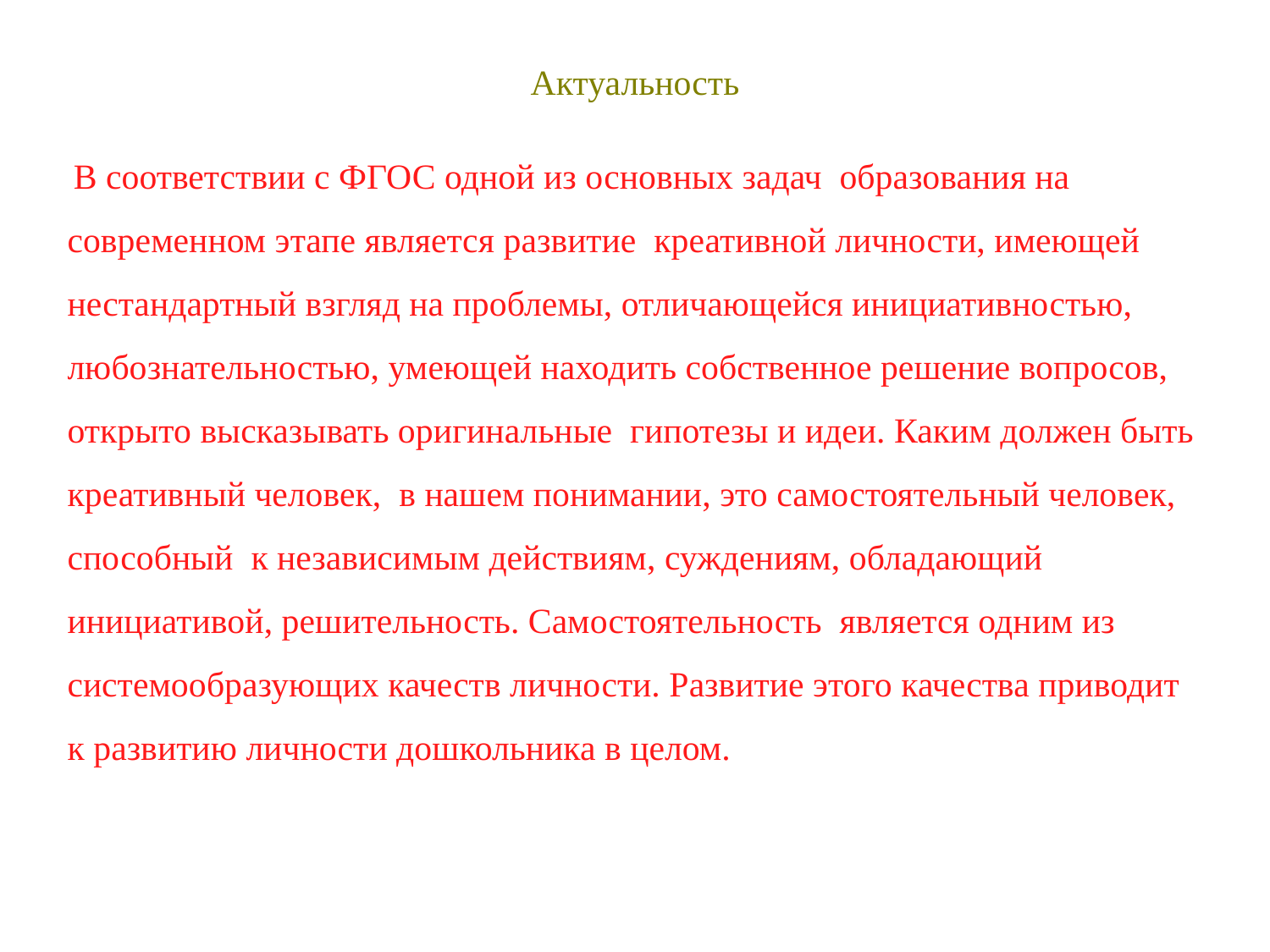

Актуальность
 В соответствии с ФГОС одной из основных задач  образования на
современном этапе является развитие  креативной личности, имеющей
нестандартный взгляд на проблемы, отличающейся инициативностью,
любознательностью, умеющей находить собственное решение вопросов,
открыто высказывать оригинальные  гипотезы и идеи. Каким должен быть
креативный человек,  в нашем понимании, это самостоятельный человек,
способный  к независимым действиям, суждениям, обладающий
инициативой, решительность. Самостоятельность  является одним из
системообразующих качеств личности. Развитие этого качества приводит
к развитию личности дошкольника в целом.